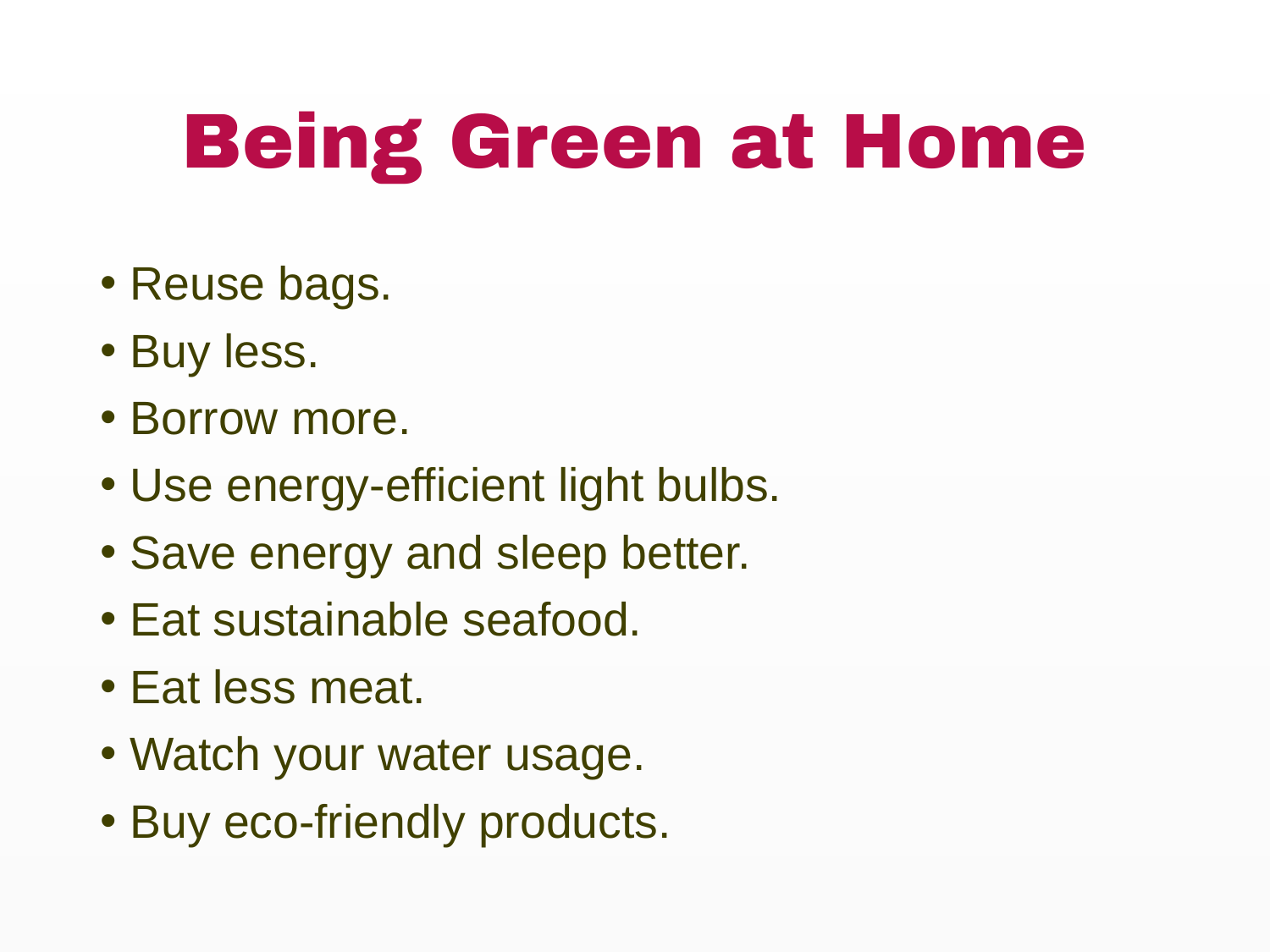

# Being Green at Home
Reuse bags.
Buy less.
Borrow more.
Use energy-efficient light bulbs.
Save energy and sleep better.
Eat sustainable seafood.
Eat less meat.
Watch your water usage.
Buy eco-friendly products.